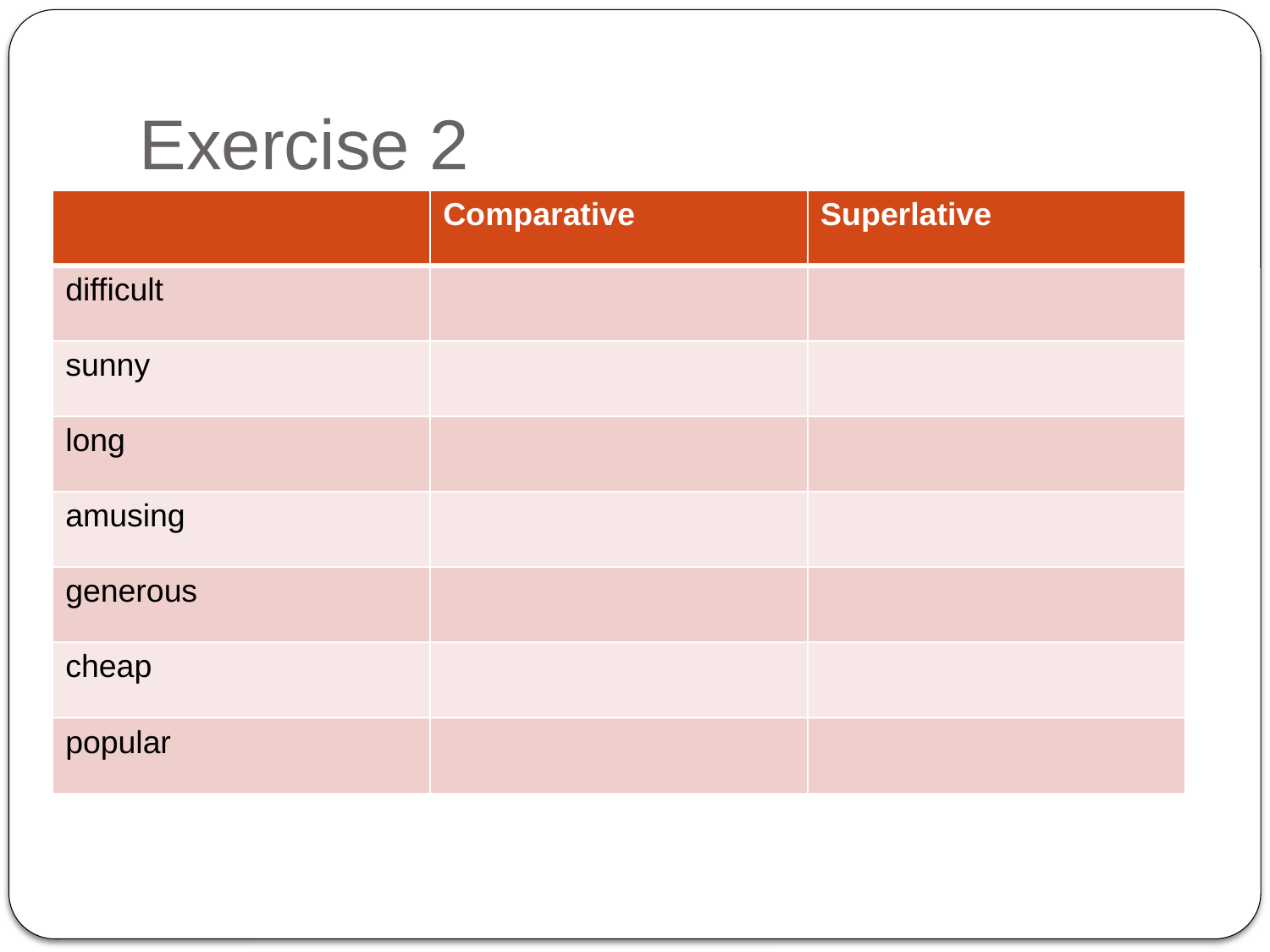

# Exercise 2
|  | Comparative | Superlative |
| --- | --- | --- |
| difficult |  |  |
| sunny |  |  |
| long |  |  |
| amusing |  |  |
| generous |  |  |
| cheap |  |  |
| popular |  |  |